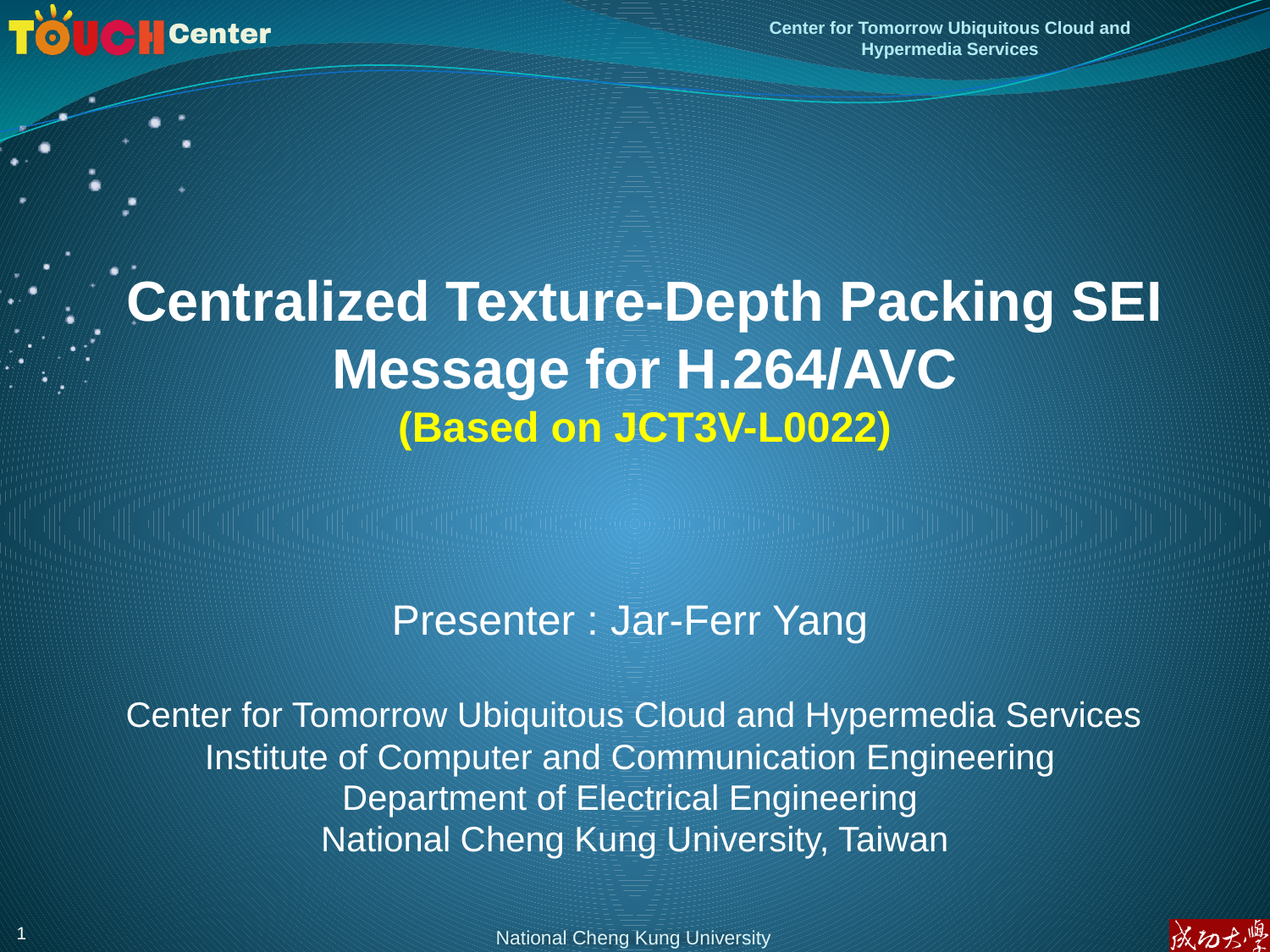

Centralized Texture-Depth Packing SEI Message for H.264/AVC
(Based on JCT3V-L0022)
Presenter : Jar-Ferr Yang

 Center for Tomorrow Ubiquitous Cloud and Hypermedia Services
Institute of Computer and Communication Engineering
Department of Electrical Engineering
 National Cheng Kung University, Taiwan